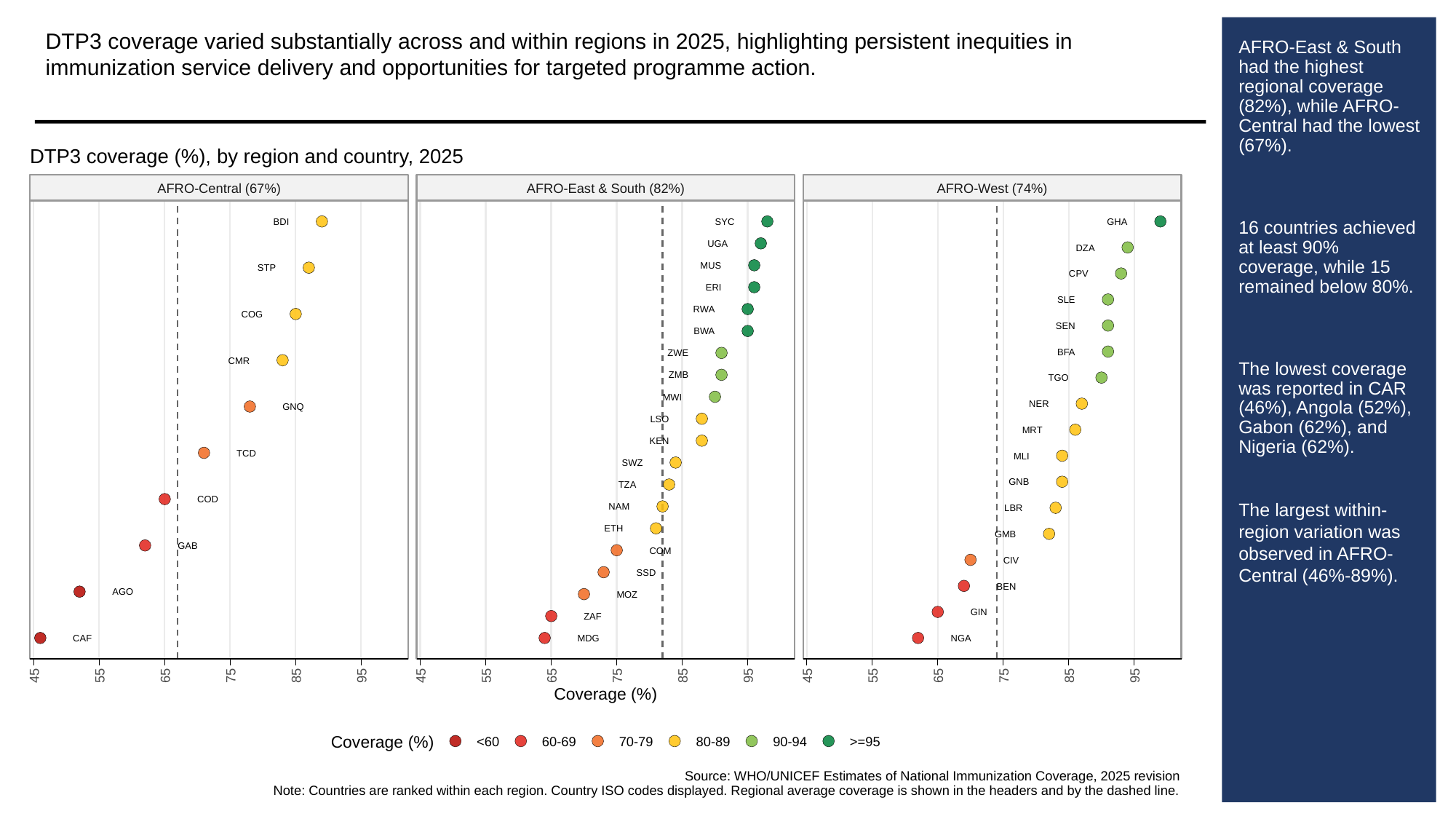

DTP3 coverage varied substantially across and within regions in 2025, highlighting persistent inequities in immunization service delivery and opportunities for targeted programme action.
# AFRO-East & South had the highest regional coverage (82%), while AFRO-Central had the lowest (67%).

16 countries achieved at least 90% coverage, while 15 remained below 80%.

The lowest coverage was reported in CAR (46%), Angola (52%), Gabon (62%), and Nigeria (62%).

The largest within-region variation was observed in AFRO-Central (46%-89%).

DTP3 coverage (%), by region and country, 2025

AFRO-Central (67%)
AFRO-East & South (82%)
AFRO-West (74%)

BDI
SYC
GHA

UGA

DZA

MUS

STP

CPV

ERI

SLE

RWA

COG

SEN

BWA

BFA
ZWE

CMR

ZMB

TGO

MWI

NER

GNQ

LSO

MRT

KEN

TCD

MLI

SWZ

GNB

TZA

COD

NAM
LBR

ETH

GMB

GAB

COM

CIV

SSD

BEN

AGO

MOZ

GIN

ZAF

CAF
MDG
NGA

45
55
65
75
85
95
45
55
65
75
85
95
45
55
65
75
85
95
Coverage (%)
Coverage (%)

<60
60-69
70-79
80-89
90-94
>=95
Source: WHO/UNICEF Estimates of National Immunization Coverage, 2025 revision
Note: Countries are ranked within each region. Country ISO codes displayed. Regional average coverage is shown in the headers and by the dashed line.